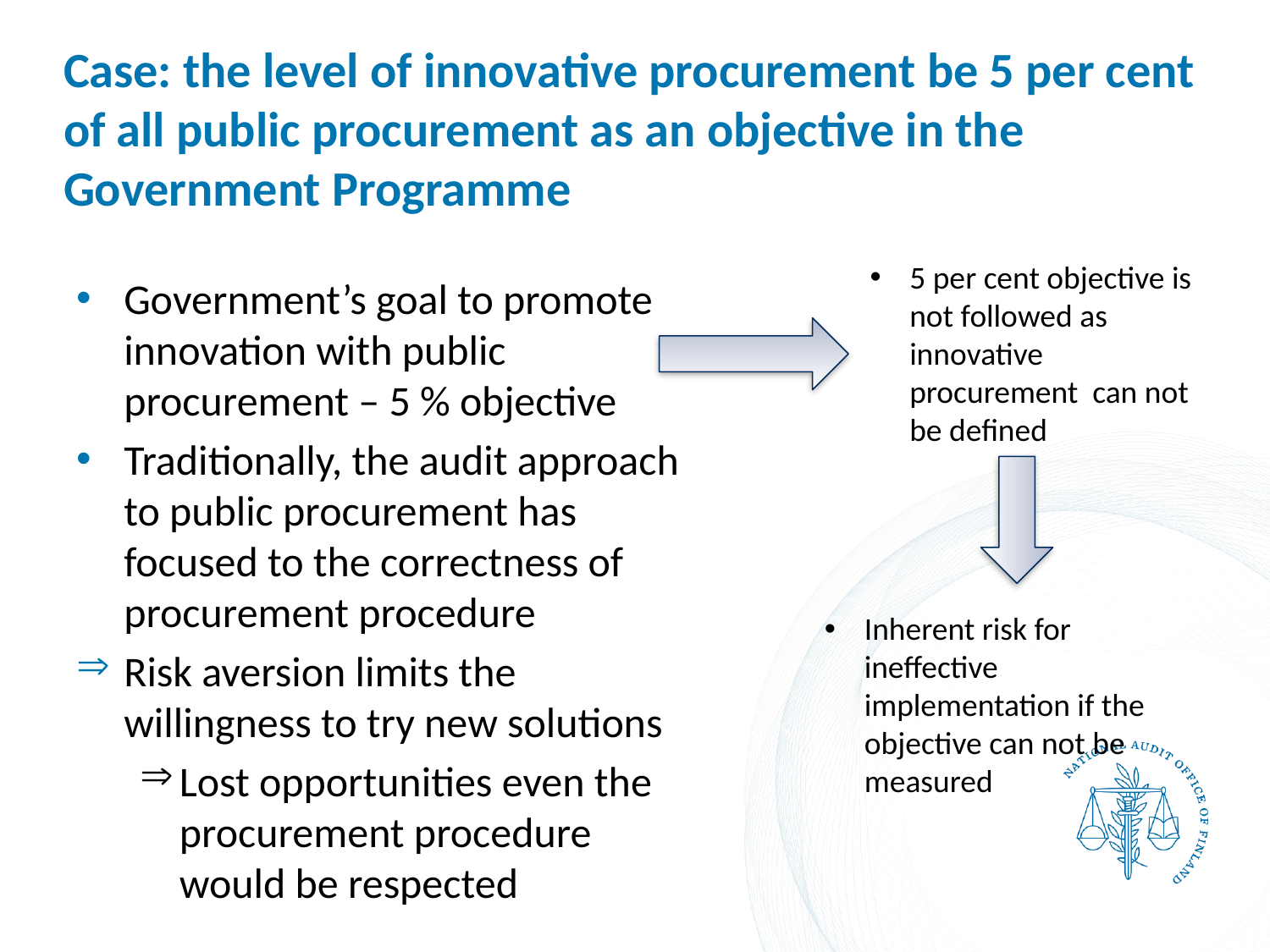

# Case: the level of innovative procurement be 5 per cent of all public procurement as an objective in the Government Programme
5 per cent objective is not followed as innovative procurement  can not be defined
Government’s goal to promote innovation with public procurement – 5 % objective
Traditionally, the audit approach to public procurement has focused to the correctness of procurement procedure
Risk aversion limits the willingness to try new solutions
Lost opportunities even the procurement procedure would be respected

Inherent risk for ineffective implementation if the objective can not be measured